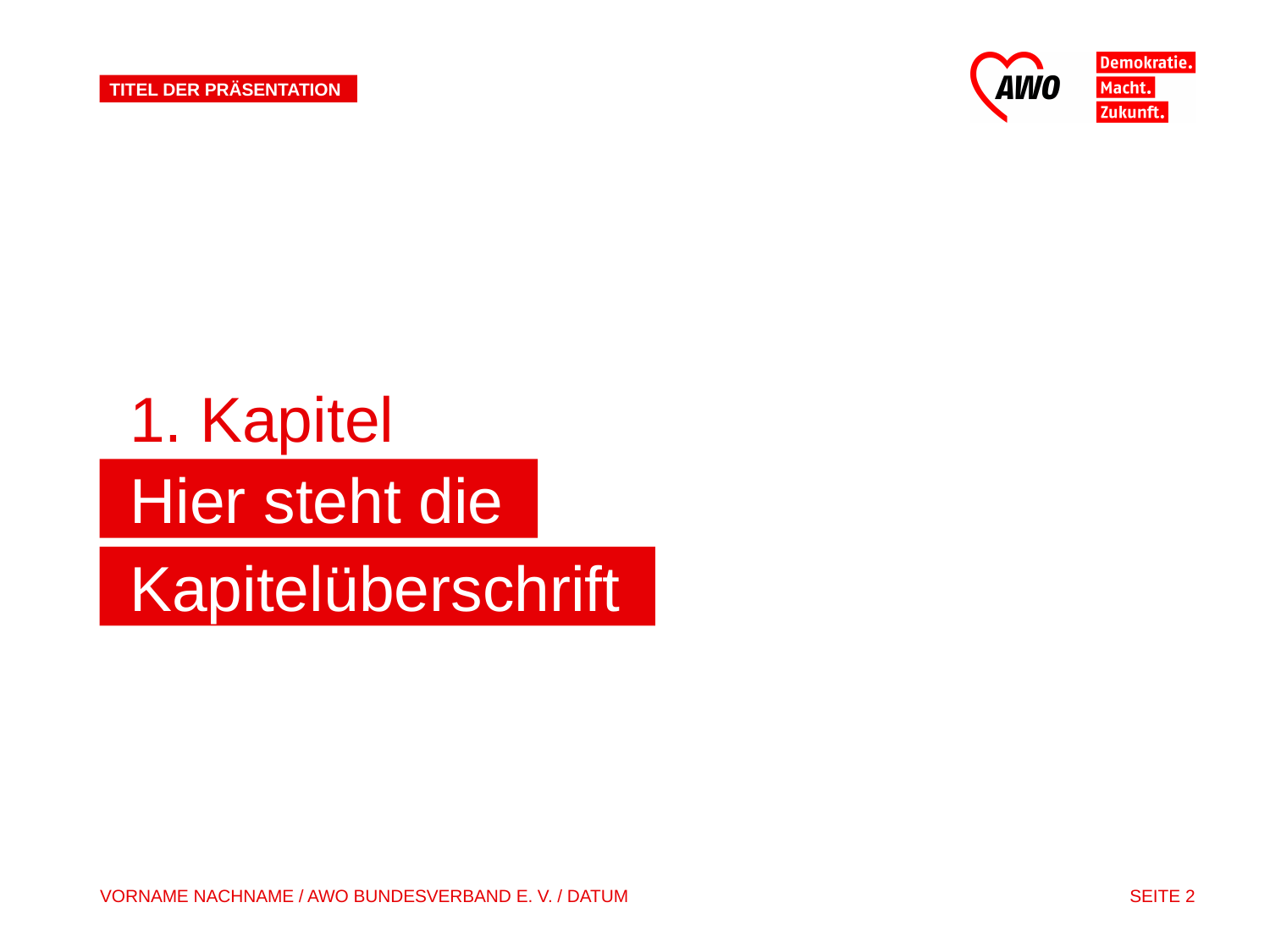

Titel der Präsentation
1. Kapitel
# Hier steht die
Kapitelüberschrift
VORNAME NACHNAME / AWO BUNDESVERBAND E. V. / DATUM
 SEITE 2